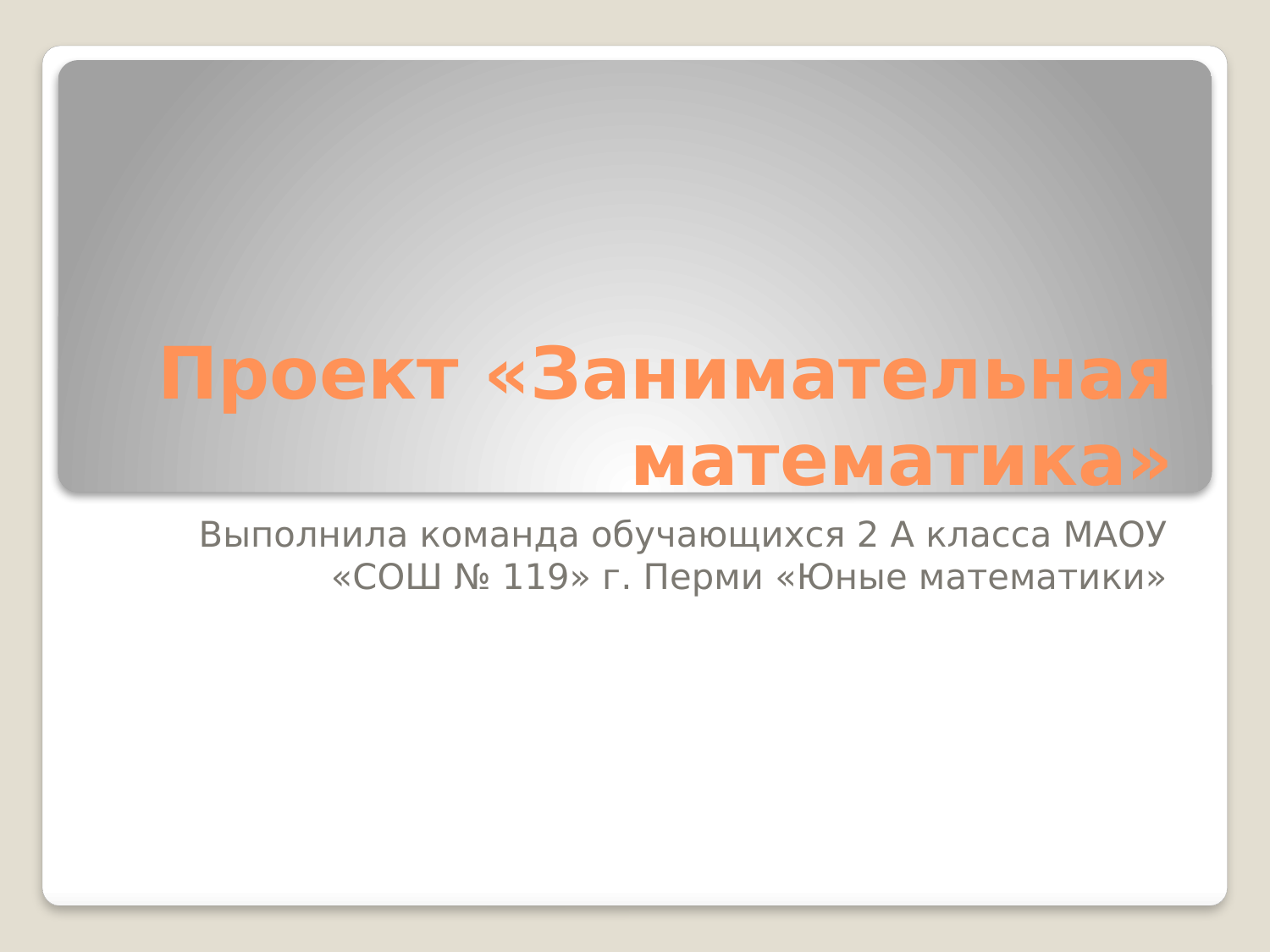

# Проект «Занимательная математика»
Выполнила команда обучающихся 2 А класса МАОУ «СОШ № 119» г. Перми «Юные математики»